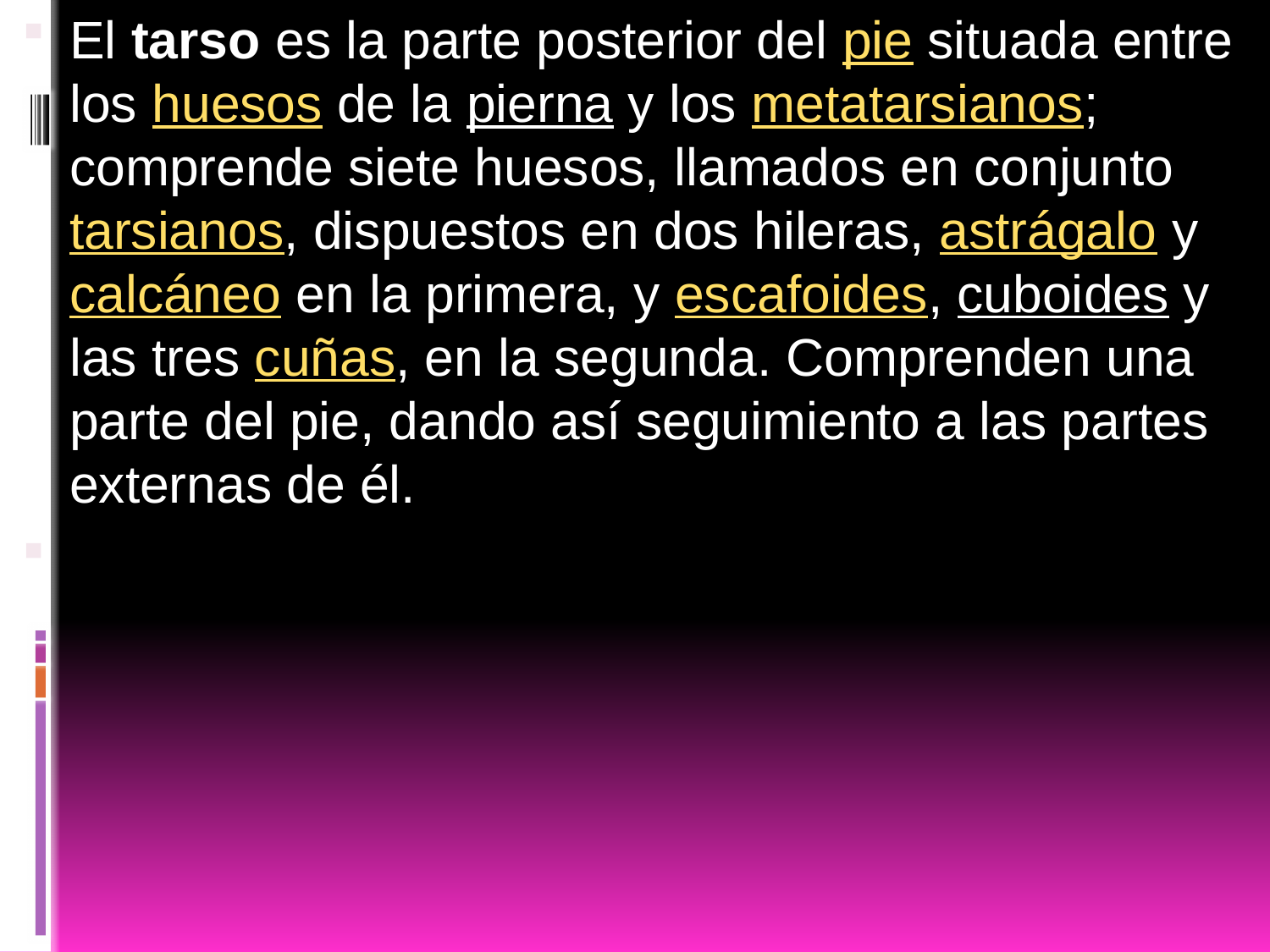

El tarso es la parte posterior del pie situada entre los huesos de la pierna y los metatarsianos; comprende siete huesos, llamados en conjuntotarsianos, dispuestos en dos hileras, astrágalo y calcáneo en la primera, y escafoides, cuboides y las tres cuñas, en la segunda. Comprenden una parte del pie, dando así seguimiento a las partes externas de él.